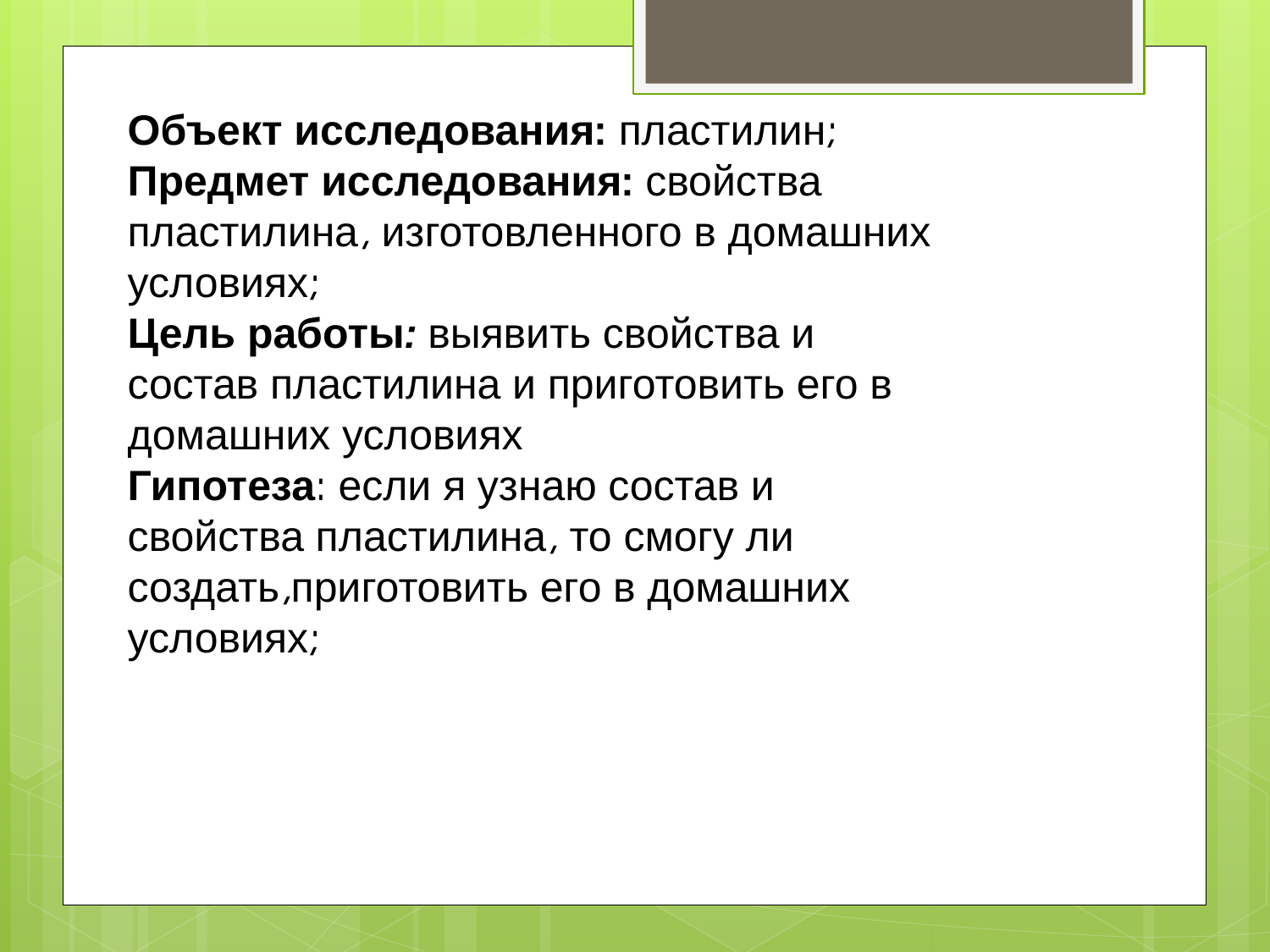

Объект исследования: пластилин;
Предмет исследования: свойства пластилина, изготовленного в домашних условиях;
Цель работы: выявить свойства и состав пластилина и приготовить его в домашних условиях
Гипотеза: если я узнаю состав и свойства пластилина, то смогу ли создать,приготовить его в домашних условиях;